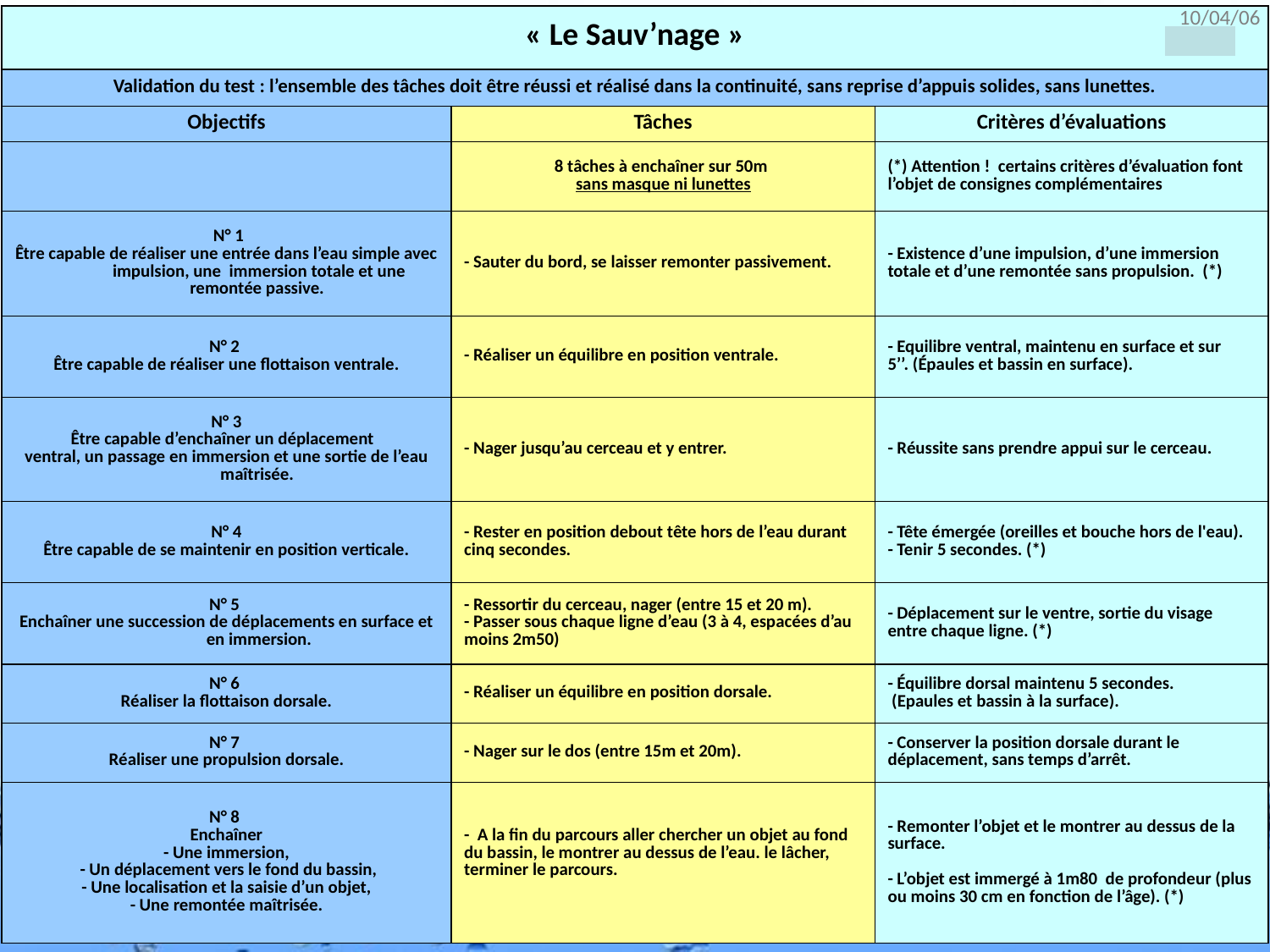

10/04/06
| « Le Sauv’nage » |  |  |
| --- | --- | --- |
| Validation du test : l’ensemble des tâches doit être réussi et réalisé dans la continuité, sans reprise d’appuis solides, sans lunettes. |  |  |
| Objectifs | Tâches | Critères d’évaluations |
|  | 8 tâches à enchaîner sur 50m sans masque ni lunettes | (\*) Attention ! certains critères d’évaluation font l’objet de consignes complémentaires |
| N° 1 Être capable de réaliser une entrée dans l’eau simple avec impulsion, une immersion totale et une remontée passive. | - Sauter du bord, se laisser remonter passivement. | - Existence d’une impulsion, d’une immersion totale et d’une remontée sans propulsion. (\*) |
| N° 2 Être capable de réaliser une flottaison ventrale. | - Réaliser un équilibre en position ventrale. | - Equilibre ventral, maintenu en surface et sur 5’’. (Épaules et bassin en surface). |
| N° 3 Être capable d’enchaîner un déplacement ventral, un passage en immersion et une sortie de l’eau maîtrisée. | - Nager jusqu’au cerceau et y entrer. | - Réussite sans prendre appui sur le cerceau. |
| N° 4 Être capable de se maintenir en position verticale. | - Rester en position debout tête hors de l’eau durant cinq secondes. | - Tête émergée (oreilles et bouche hors de l'eau). - Tenir 5 secondes. (\*) |
| N° 5 Enchaîner une succession de déplacements en surface et en immersion. | - Ressortir du cerceau, nager (entre 15 et 20 m). - Passer sous chaque ligne d’eau (3 à 4, espacées d’au moins 2m50) | - Déplacement sur le ventre, sortie du visage entre chaque ligne. (\*) |
| N° 6 Réaliser la flottaison dorsale. | - Réaliser un équilibre en position dorsale. | - Équilibre dorsal maintenu 5 secondes.  (Epaules et bassin à la surface). |
| N° 7 Réaliser une propulsion dorsale. | - Nager sur le dos (entre 15m et 20m). | - Conserver la position dorsale durant le déplacement, sans temps d’arrêt. |
| N° 8 Enchaîner - Une immersion, - Un déplacement vers le fond du bassin, - Une localisation et la saisie d’un objet, - Une remontée maîtrisée. | - A la fin du parcours aller chercher un objet au fond du bassin, le montrer au dessus de l’eau. le lâcher, terminer le parcours. | - Remonter l’objet et le montrer au dessus de la surface. - L’objet est immergé à 1m80 de profondeur (plus ou moins 30 cm en fonction de l’âge). (\*) |